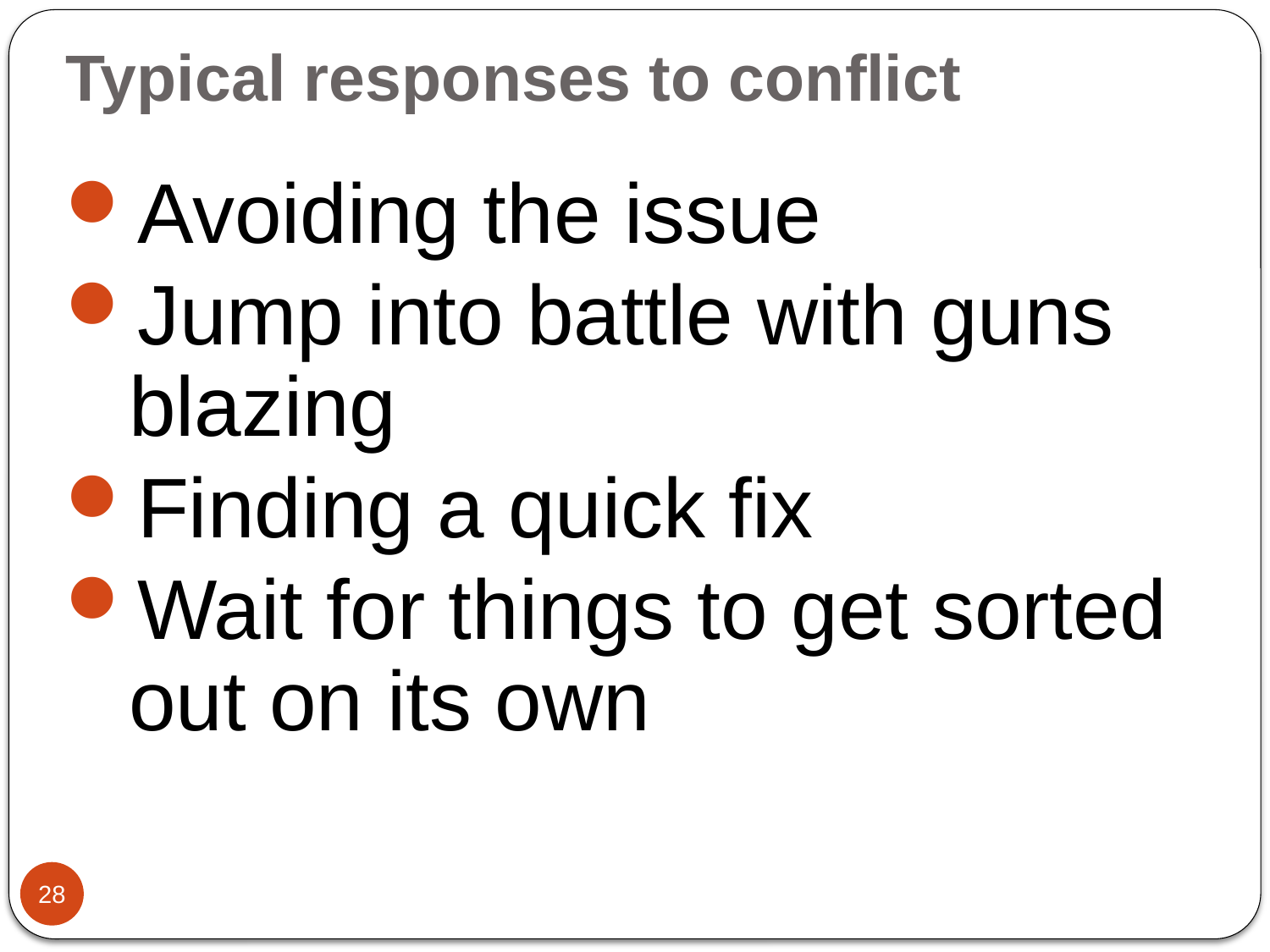

# Typical responses to conflict
Avoiding the issue
Jump into battle with guns blazing
Finding a quick fix
Wait for things to get sorted out on its own

28